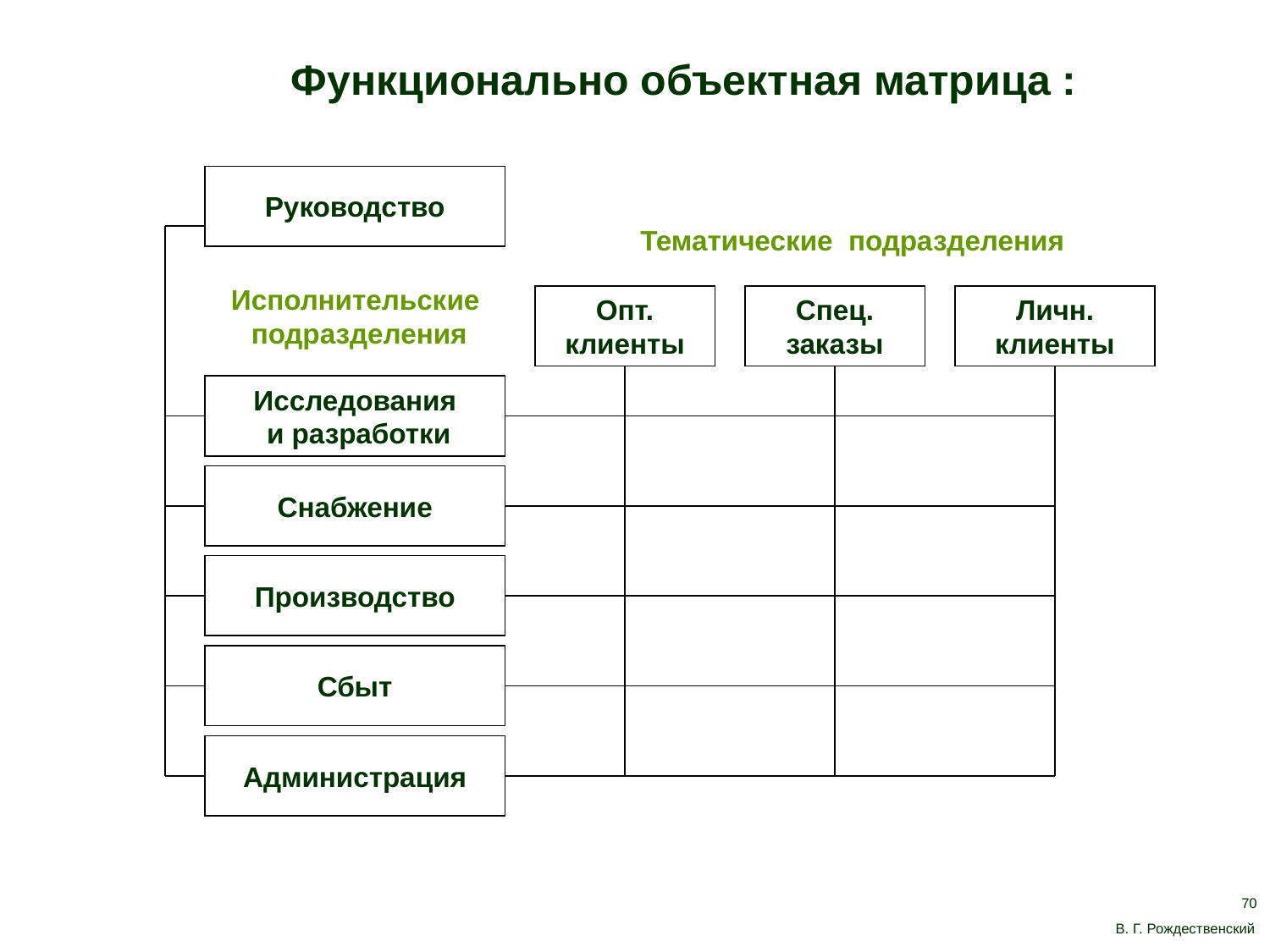

Функционально объектная матрица :

Руководство

Тематические  подразделения
Исполнительские
подразделения
Опт. клиенты
Спец. заказы
Личн. клиенты
Исследования
 и разработки

Снабжение

Производство

Сбыт

Администрация

70
В. Г. Рождественский